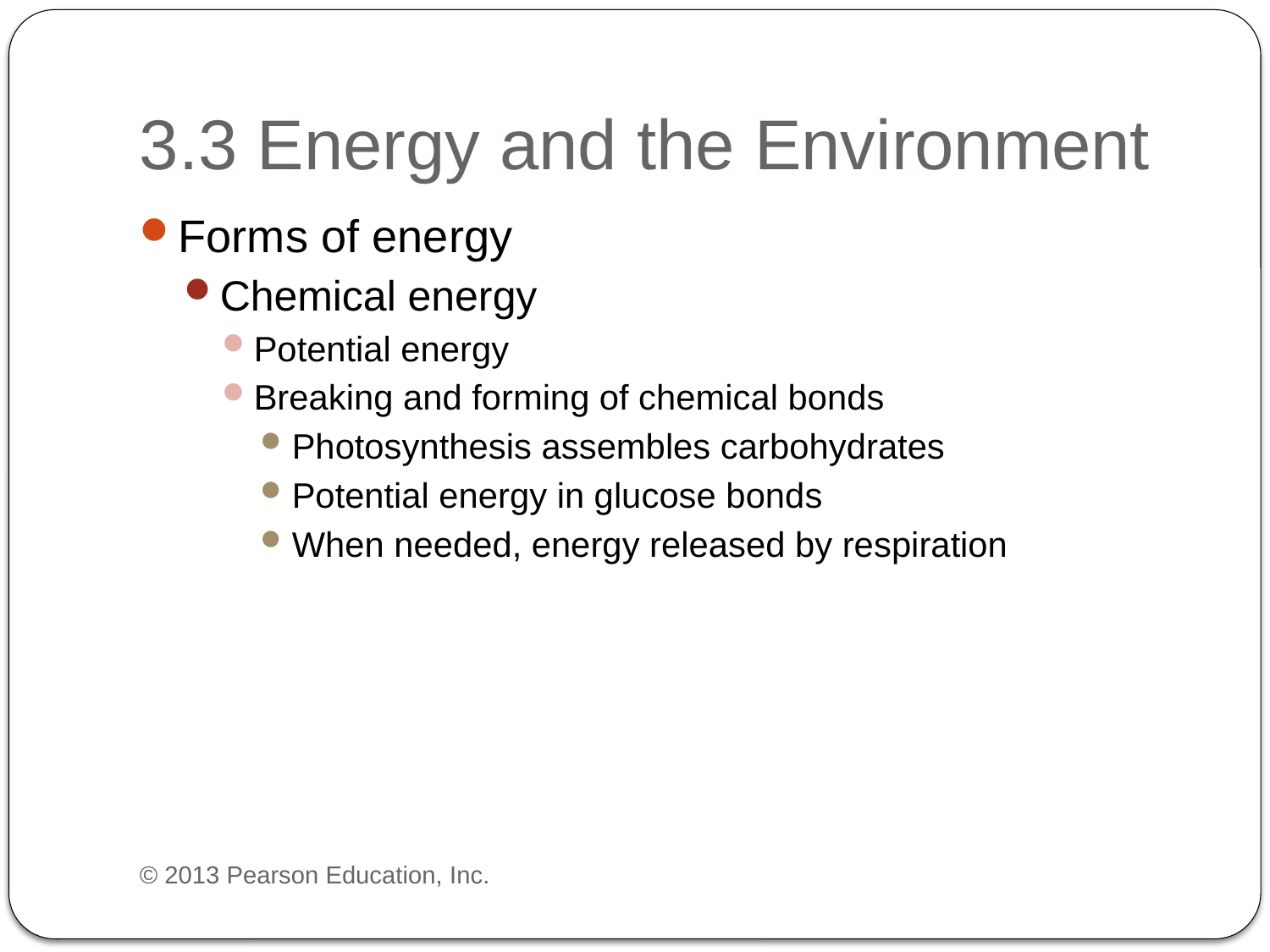

# 3.3 Energy and the Environment
Forms of energy
Chemical energy
Potential energy
Breaking and forming of chemical bonds
Photosynthesis assembles carbohydrates
Potential energy in glucose bonds
When needed, energy released by respiration
© 2013 Pearson Education, Inc.